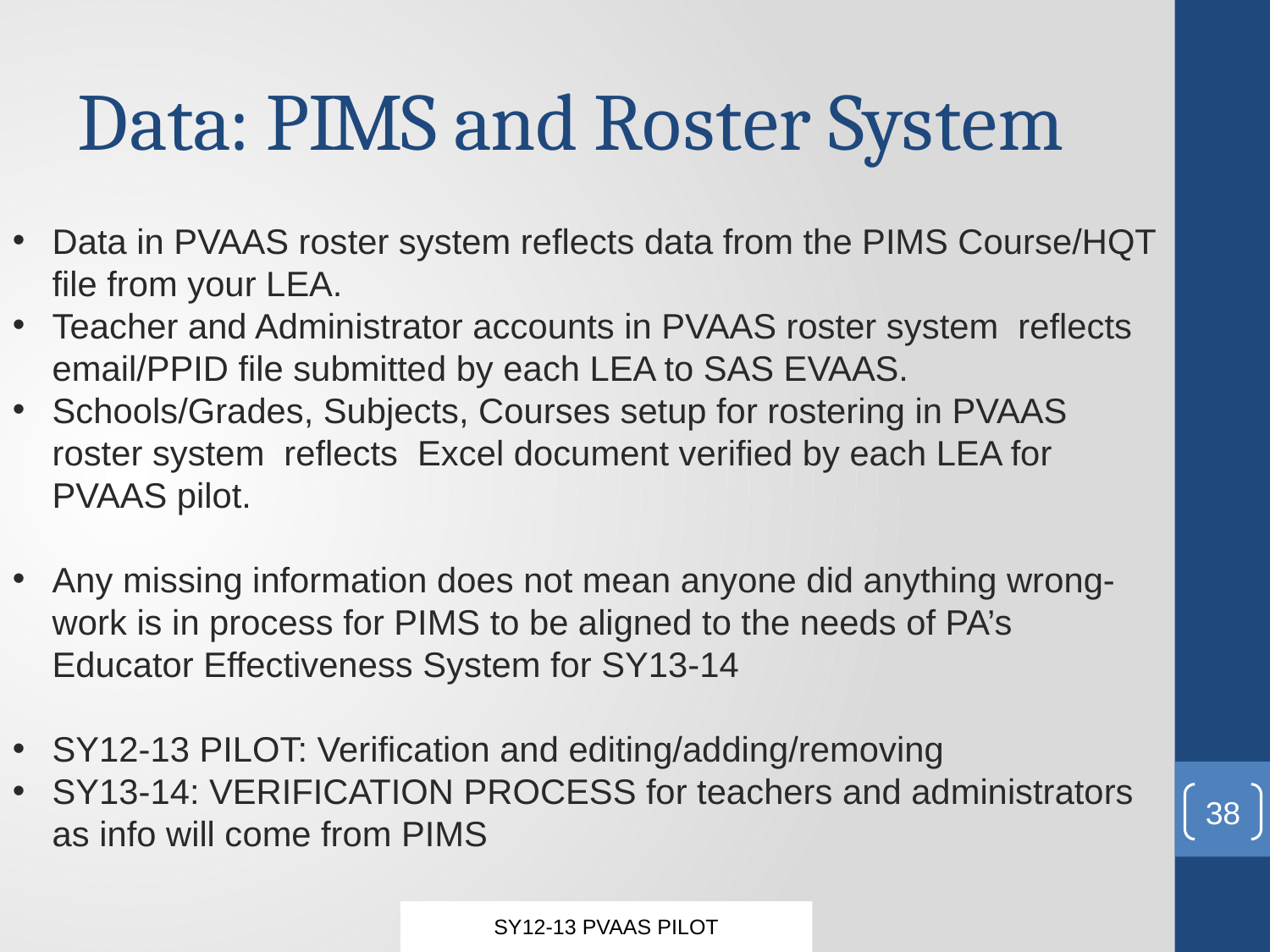

# Data: PIMS and Roster System
Data in PVAAS roster system reflects data from the PIMS Course/HQT file from your LEA.
Teacher and Administrator accounts in PVAAS roster system  reflects email/PPID file submitted by each LEA to SAS EVAAS.
Schools/Grades, Subjects, Courses setup for rostering in PVAAS roster system  reflects  Excel document verified by each LEA for PVAAS pilot.

Any missing information does not mean anyone did anything wrong- work is in process for PIMS to be aligned to the needs of PA’s Educator Effectiveness System for SY13-14

SY12-13 PILOT: Verification and editing/adding/removing
SY13-14: VERIFICATION PROCESS for teachers and administrators as info will come from PIMS
38
SY12-13 PVAAS PILOT